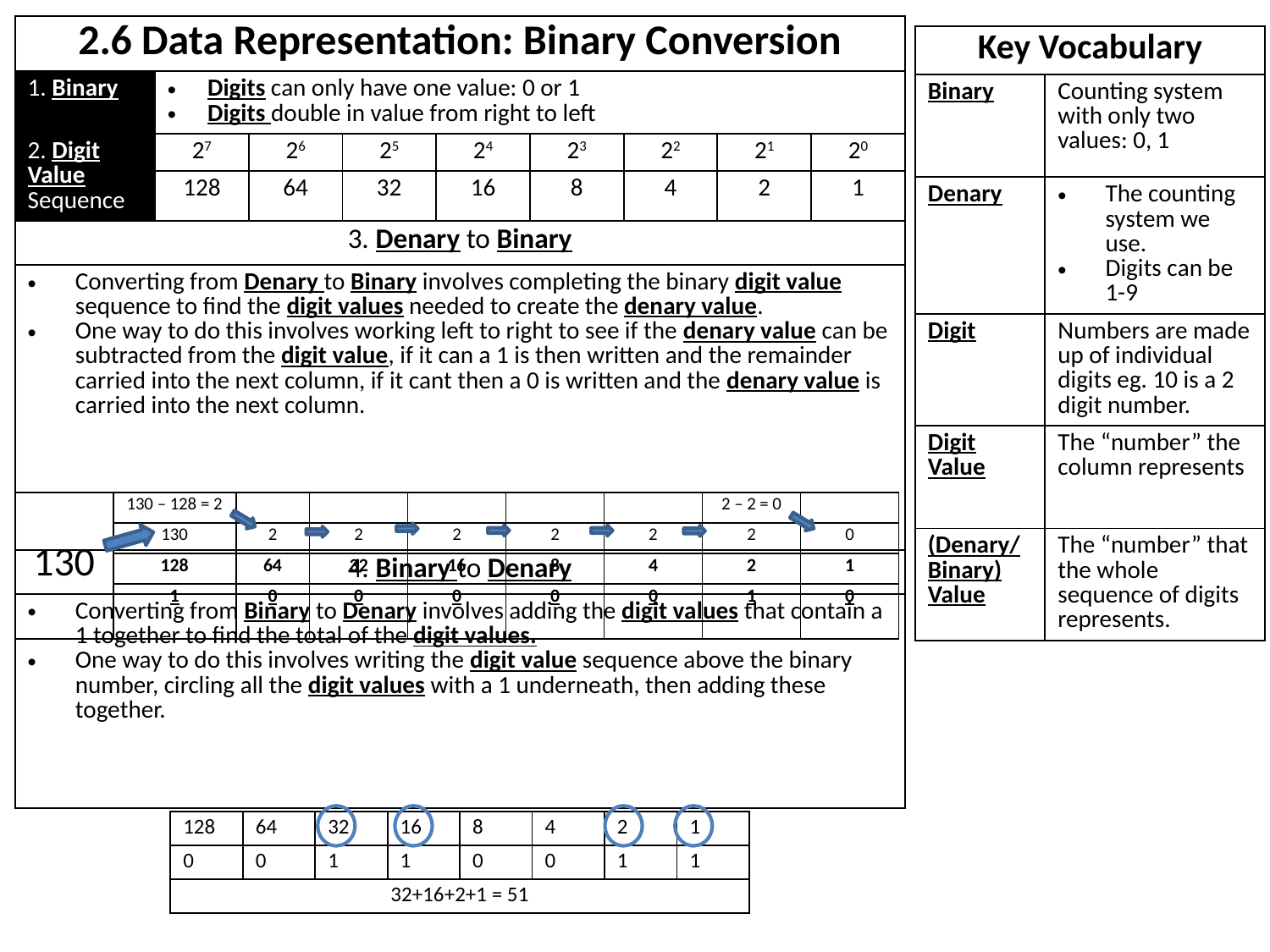

| 2.6 Data Representation: Binary Conversion |  |  |  |  |  |  |  |  |
| --- | --- | --- | --- | --- | --- | --- | --- | --- |
| 1. Binary | Digits can only have one value: 0 or 1 Digits double in value from right to left |  |  |  |  |  |  |  |
| 2. Digit Value Sequence | 27 | 26 | 25 | 24 | 23 | 22 | 21 | 20 |
|  | 128 | 64 | 32 | 16 | 8 | 4 | 2 | 1 |
| 3. Denary to Binary |  |  |  |  |  |  |  |  |
| Converting from Denary to Binary involves completing the binary digit value sequence to find the digit values needed to create the denary value. One way to do this involves working left to right to see if the denary value can be subtracted from the digit value, if it can a 1 is then written and the remainder carried into the next column, if it cant then a 0 is written and the denary value is carried into the next column. |  |  |  |  |  |  |  |  |
| 4. Binary to Denary |  |  |  |  |  |  |  |  |
| Converting from Binary to Denary involves adding the digit values that contain a 1 together to find the total of the digit values. One way to do this involves writing the digit value sequence above the binary number, circling all the digit values with a 1 underneath, then adding these together. |  |  |  |  |  |  |  |  |
| Key Vocabulary |  |
| --- | --- |
| Binary | Counting system with only two values: 0, 1 |
| Denary | The counting system we use. Digits can be 1-9 |
| Digit | Numbers are made up of individual digits eg. 10 is a 2 digit number. |
| Digit Value | The “number” the column represents |
| (Denary/Binary) Value | The “number” that the whole sequence of digits represents. |
| 130 | 130 – 128 = 2 |  |  |  |  |  | 2 – 2 = 0 |  |
| --- | --- | --- | --- | --- | --- | --- | --- | --- |
|  | 130 | 2 | 2 | 2 | 2 | 2 | 2 | 0 |
|  | 128 | 64 | 32 | 16 | 8 | 4 | 2 | 1 |
|  | 1 | 0 | 0 | 0 | 0 | 0 | 1 | 0 |

| 128 | 64 | 32 | 16 | 8 | 4 | 2 | 1 |
| --- | --- | --- | --- | --- | --- | --- | --- |
| 0 | 0 | 1 | 1 | 0 | 0 | 1 | 1 |
| 32+16+2+1 = 51 |  |  |  |  |  |  |  |